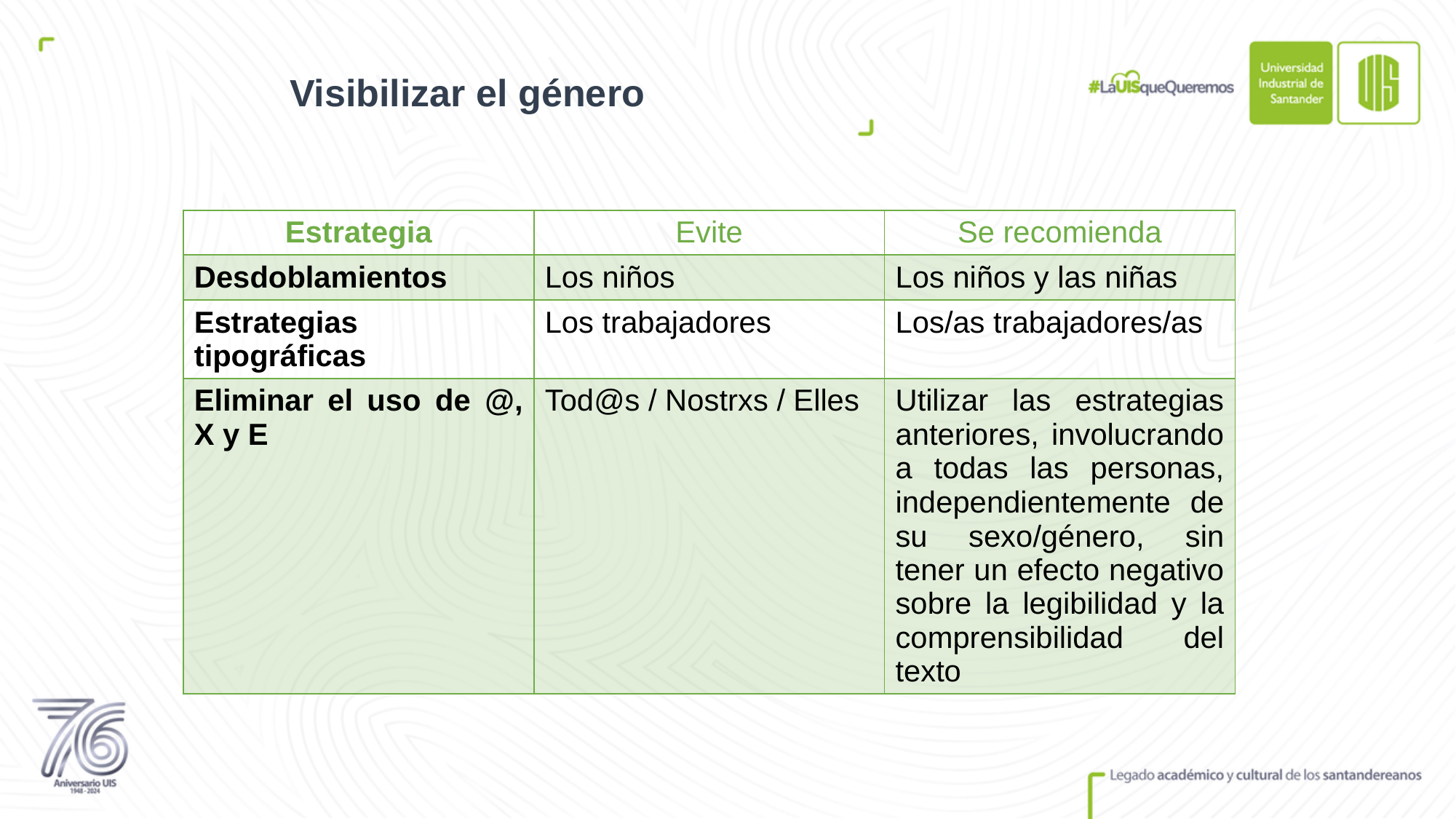

Visibilizar el género
| Estrategia | Evite | Se recomienda |
| --- | --- | --- |
| Desdoblamientos | Los niños | Los niños y las niñas |
| Estrategias tipográficas | Los trabajadores | Los/as trabajadores/as |
| Eliminar el uso de @, X y E | Tod@s / Nostrxs / Elles | Utilizar las estrategias anteriores, involucrando a todas las personas, independientemente de su sexo/género, sin tener un efecto negativo sobre la legibilidad y la comprensibilidad del texto |